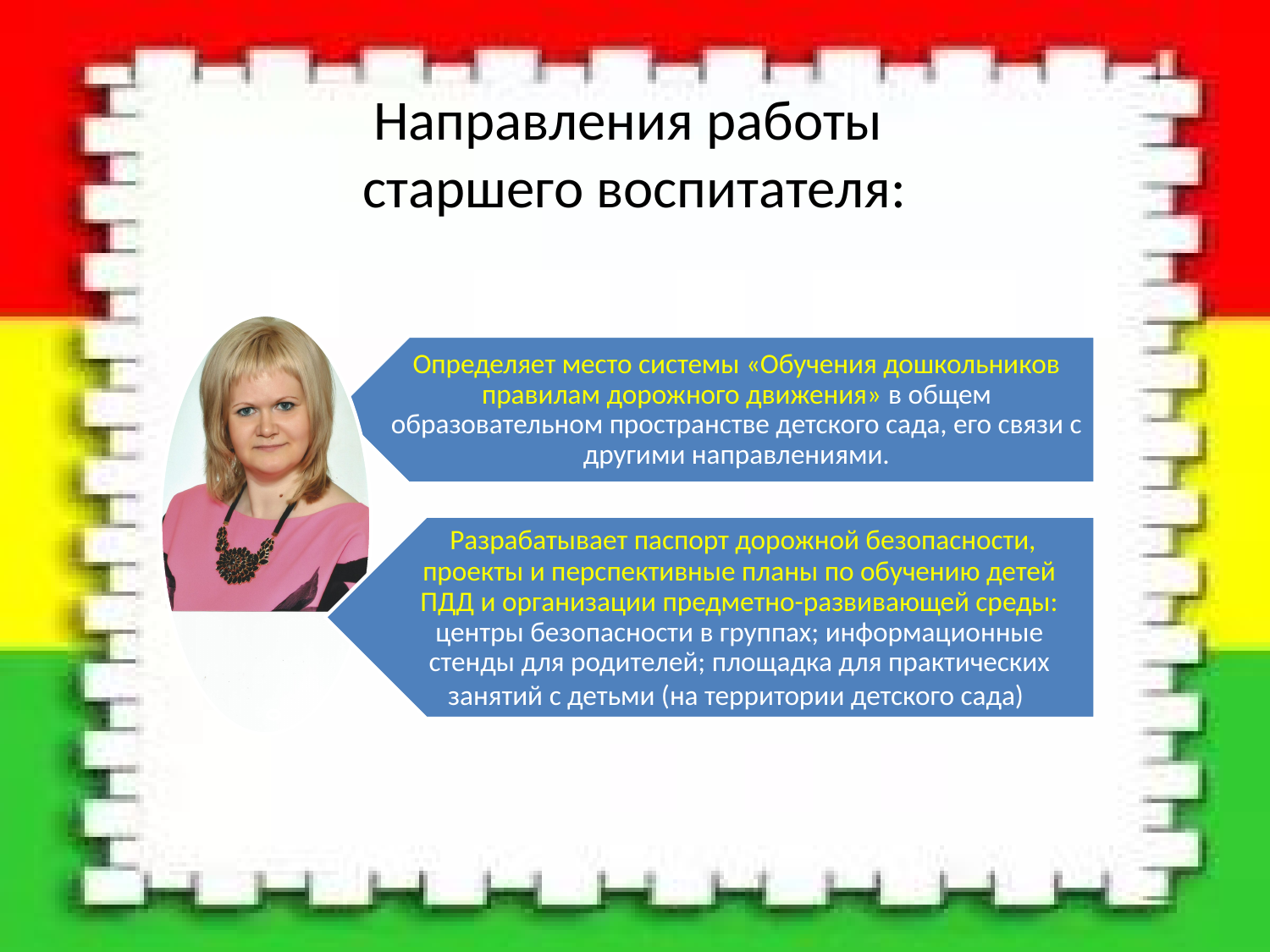

# Направления работы старшего воспитателя:
Определяет место системы «Обучения дошкольников правилам дорожного движения» в общем образовательном пространстве детского сада, его связи с другими направлениями.
 Разрабатывает паспорт дорожной безопасности, проекты и перспективные планы по обучению детей ПДД и организации предметно-развивающей среды: центры безопасности в группах; информационные стенды для родителей; площадка для практических занятий с детьми (на территории детского сада)